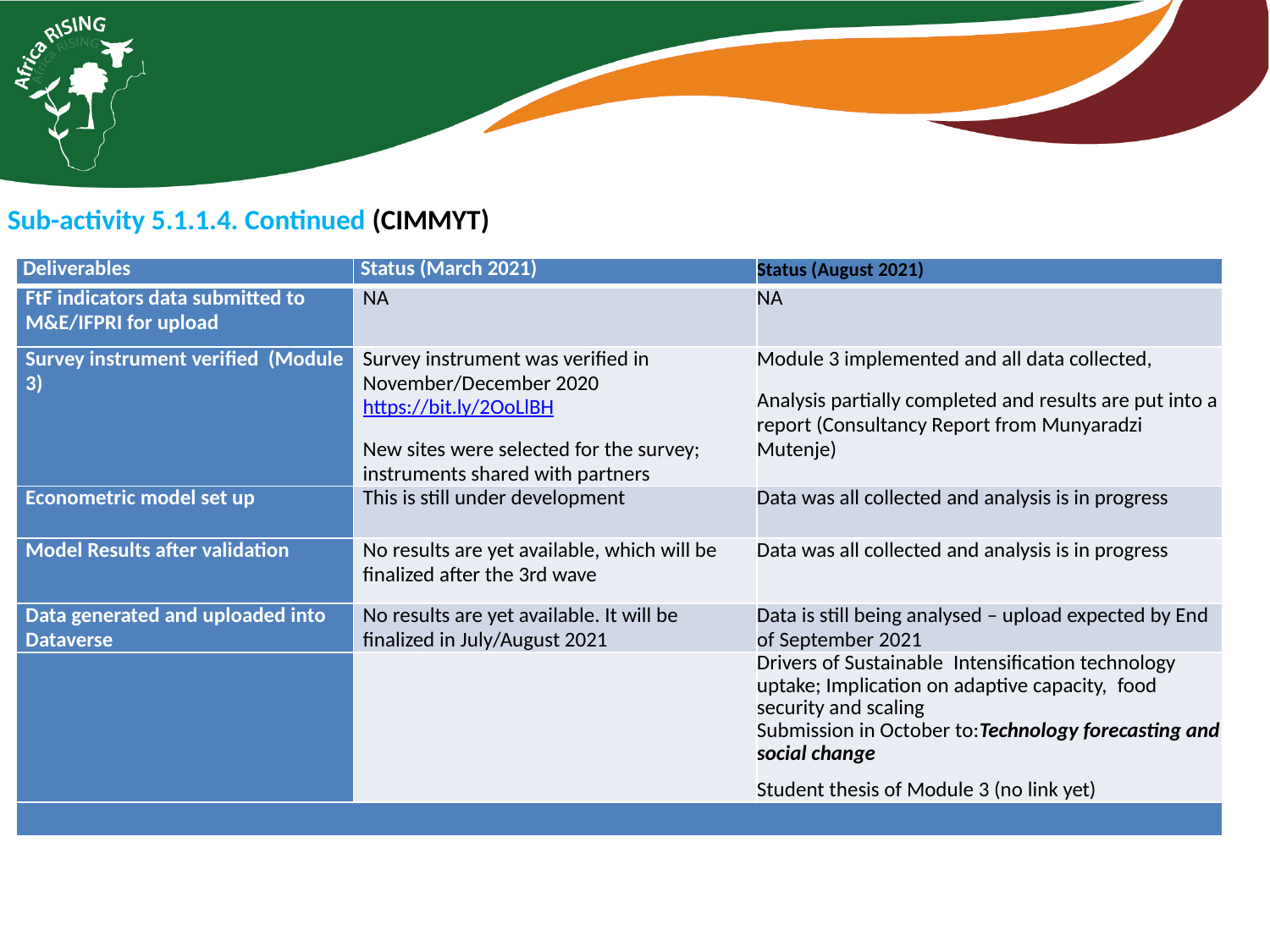

Sub-activity 5.1.1.4. Continued (CIMMYT)
| Deliverables | Status (March 2021) | Status (August 2021) |
| --- | --- | --- |
| FtF indicators data submitted to M&E/IFPRI for upload | NA | NA |
| Survey instrument verified (Module 3) | Survey instrument was verified in November/December 2020 https://bit.ly/2OoLlBH New sites were selected for the survey; instruments shared with partners | Module 3 implemented and all data collected, Analysis partially completed and results are put into a report (Consultancy Report from Munyaradzi Mutenje) |
| Econometric model set up | This is still under development | Data was all collected and analysis is in progress |
| Model Results after validation | No results are yet available, which will be finalized after the 3rd wave | Data was all collected and analysis is in progress |
| Data generated and uploaded into Dataverse | No results are yet available. It will be finalized in July/August 2021 | Data is still being analysed – upload expected by End of September 2021 |
|  |  | Drivers of Sustainable  Intensification technology uptake; Implication on adaptive capacity,  food security and scaling Submission in October to:Technology forecasting and social change Student thesis of Module 3 (no link yet) |
|  |  |  |